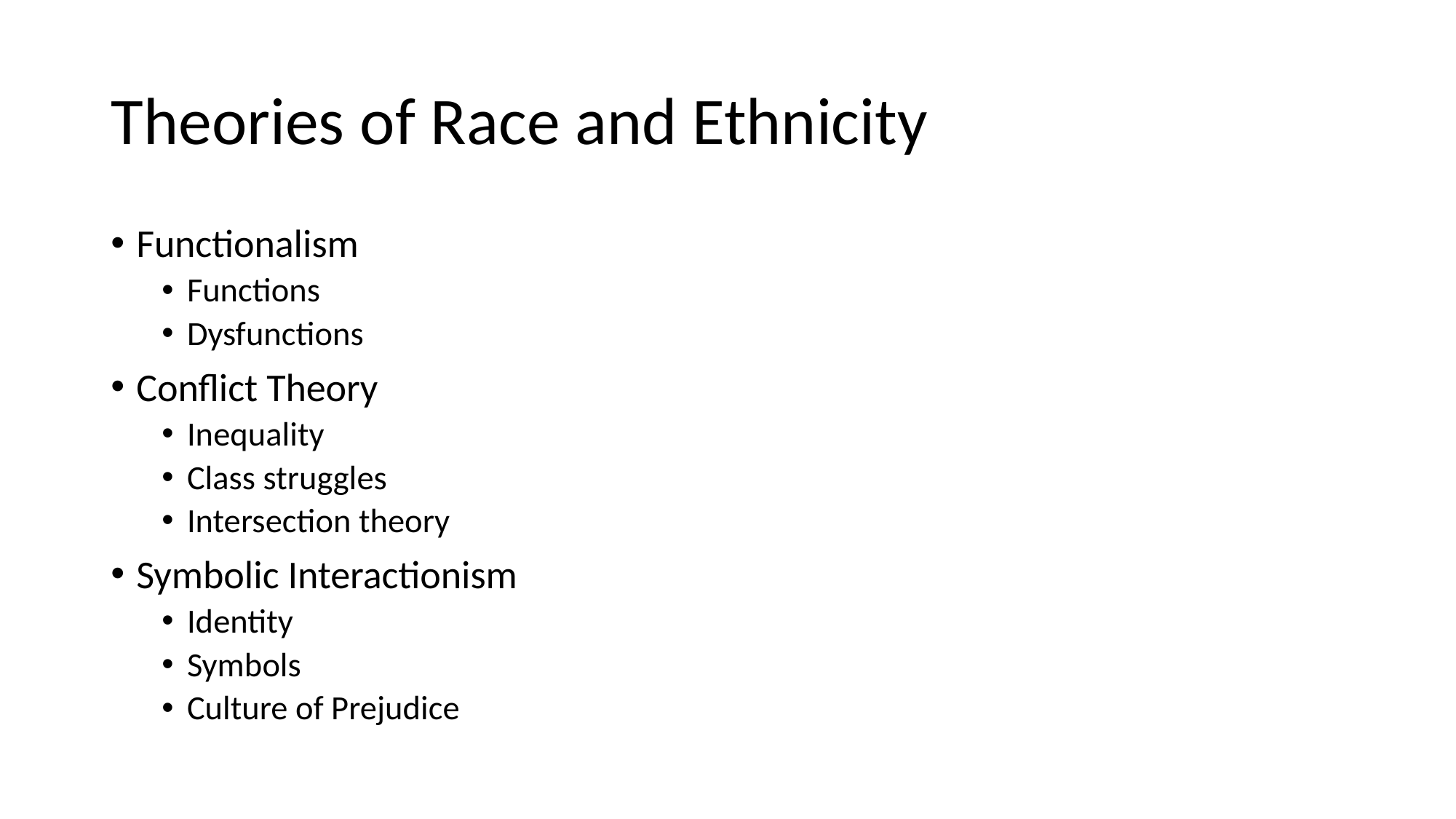

# Theories of Race and Ethnicity
Functionalism
Functions
Dysfunctions
Conflict Theory
Inequality
Class struggles
Intersection theory
Symbolic Interactionism
Identity
Symbols
Culture of Prejudice